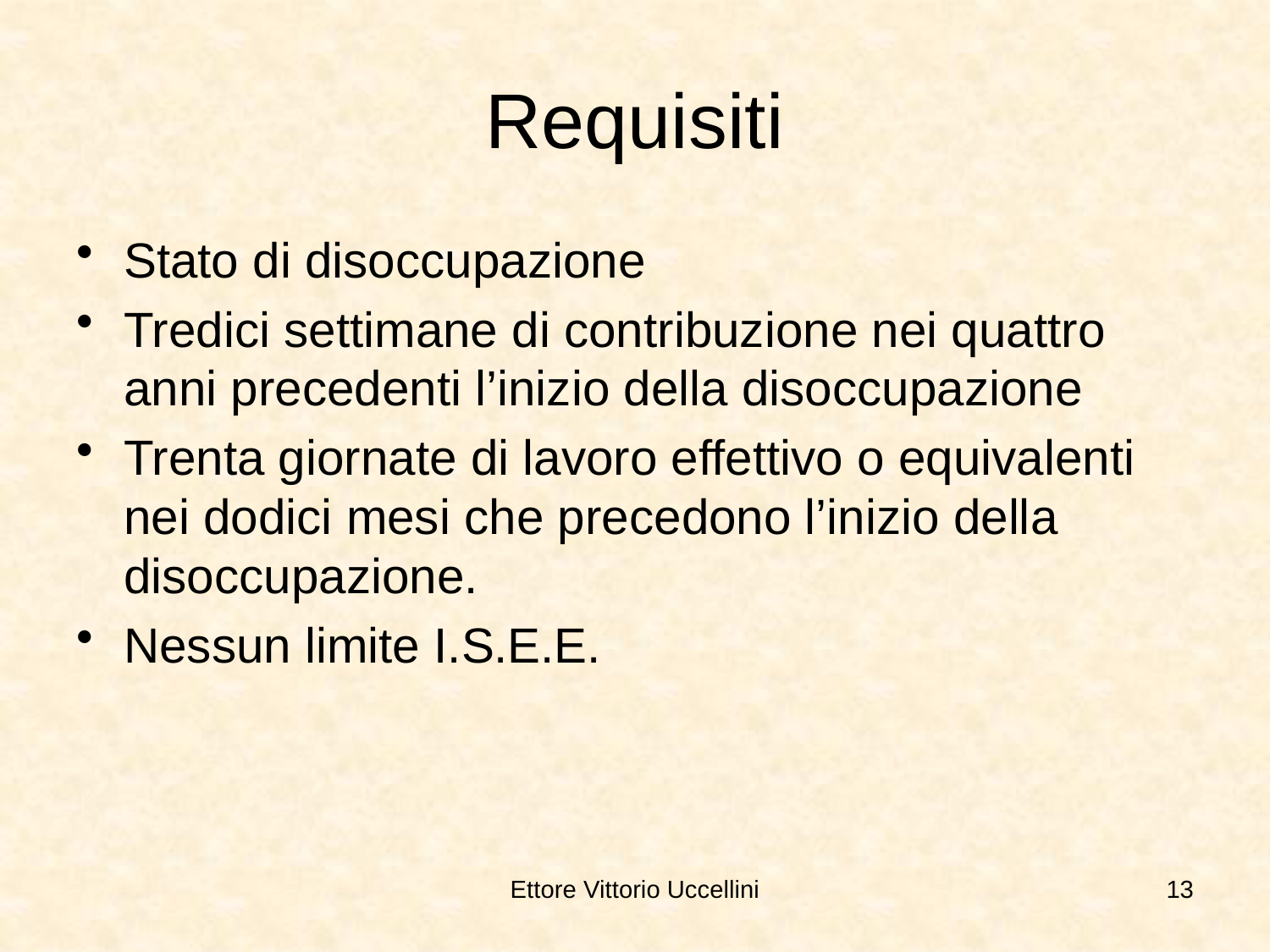

# Requisiti
Stato di disoccupazione
Tredici settimane di contribuzione nei quattro anni precedenti l’inizio della disoccupazione
Trenta giornate di lavoro effettivo o equivalenti nei dodici mesi che precedono l’inizio della  disoccupazione.
Nessun limite I.S.E.E.
Ettore Vittorio Uccellini
13